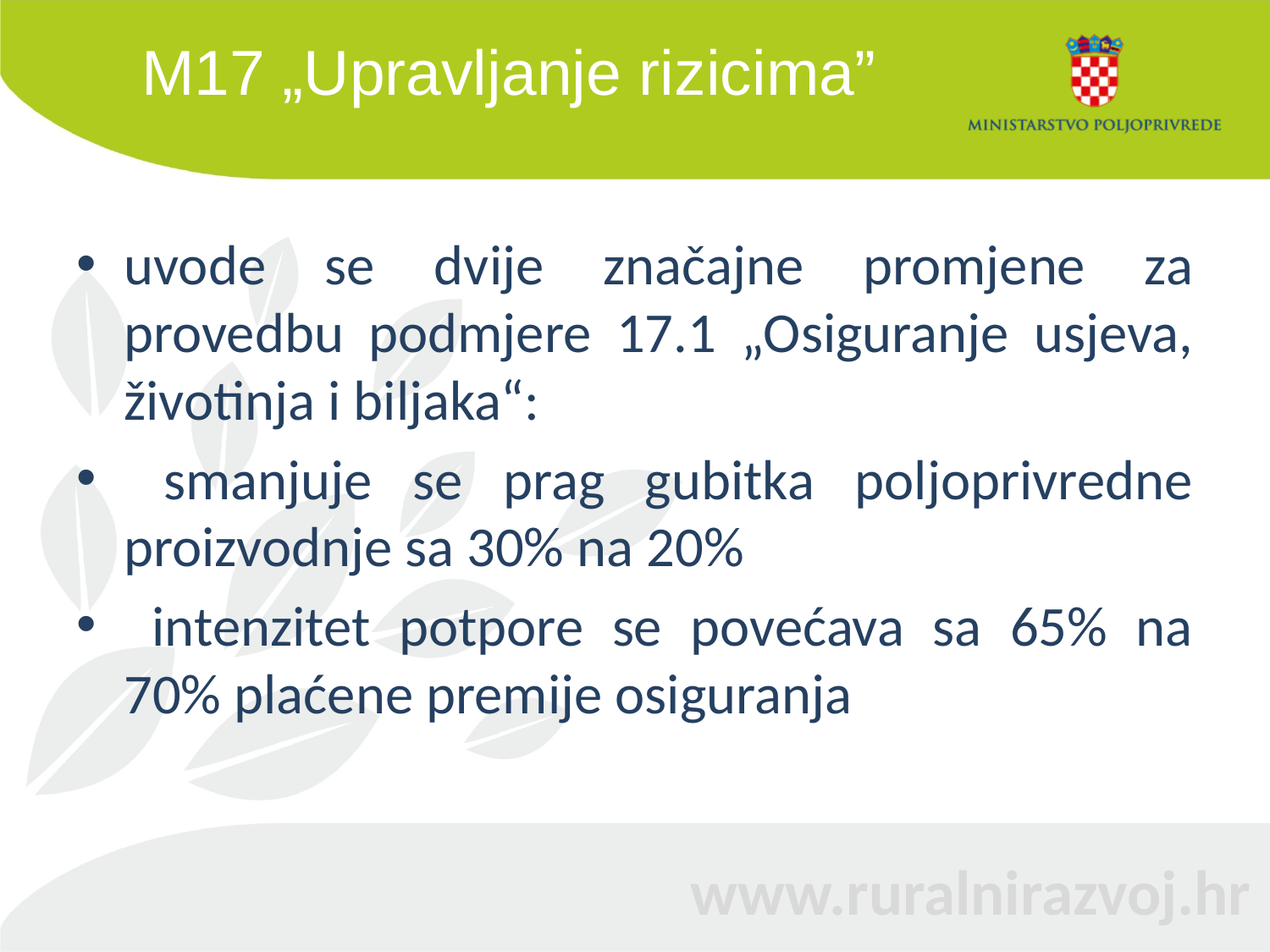

# M17 „Upravljanje rizicima”
uvode se dvije značajne promjene za provedbu podmjere 17.1 „Osiguranje usjeva, životinja i biljaka“:
 smanjuje se prag gubitka poljoprivredne proizvodnje sa 30% na 20%
 intenzitet potpore se povećava sa 65% na 70% plaćene premije osiguranja